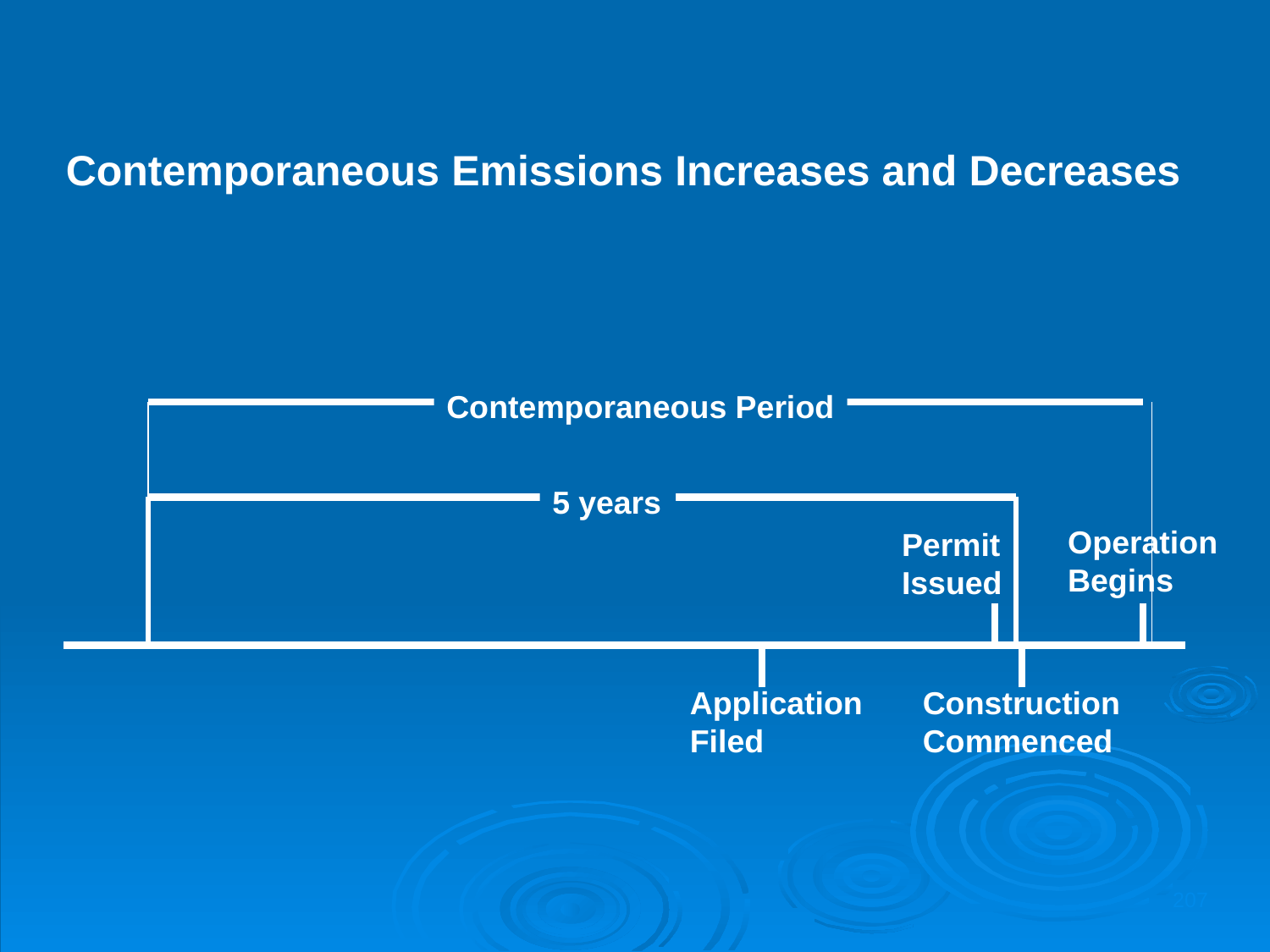

Contemporaneous Emissions Increases and Decreases
Contemporaneous Period
5 years
Operation
Begins
Permit
Issued
Application
Filed
Construction
Commenced
207